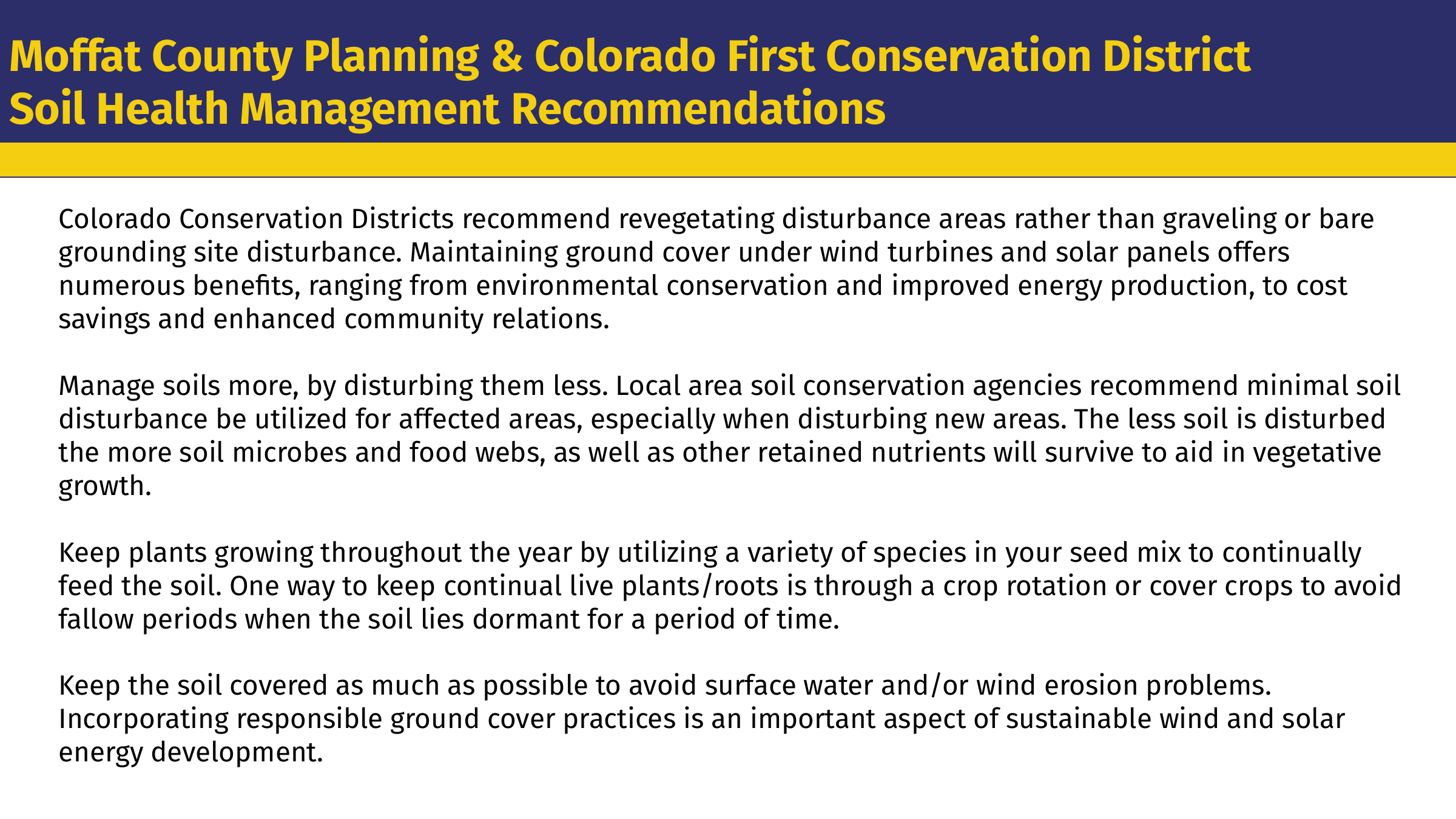

Moffat County Planning & Colorado First Conservation District
Soil Health Management Recommendations

Colorado Conservation Districts recommend revegetating disturbance areas rather than graveling or bare grounding site disturbance. Maintaining ground cover under wind turbines and solar panels offers numerous benefits, ranging from environmental conservation and improved energy production, to cost savings and enhanced community relations.

Manage soils more, by disturbing them less. Local area soil conservation agencies recommend minimal soil disturbance be utilized for affected areas, especially when disturbing new areas. The less soil is disturbed the more soil microbes and food webs, as well as other retained nutrients will survive to aid in vegetative growth.

Keep plants growing throughout the year by utilizing a variety of species in your seed mix to continually feed the soil. One way to keep continual live plants/roots is through a crop rotation or cover crops to avoid fallow periods when the soil lies dormant for a period of time.

Keep the soil covered as much as possible to avoid surface water and/or wind erosion problems. Incorporating responsible ground cover practices is an important aspect of sustainable wind and solar energy development.